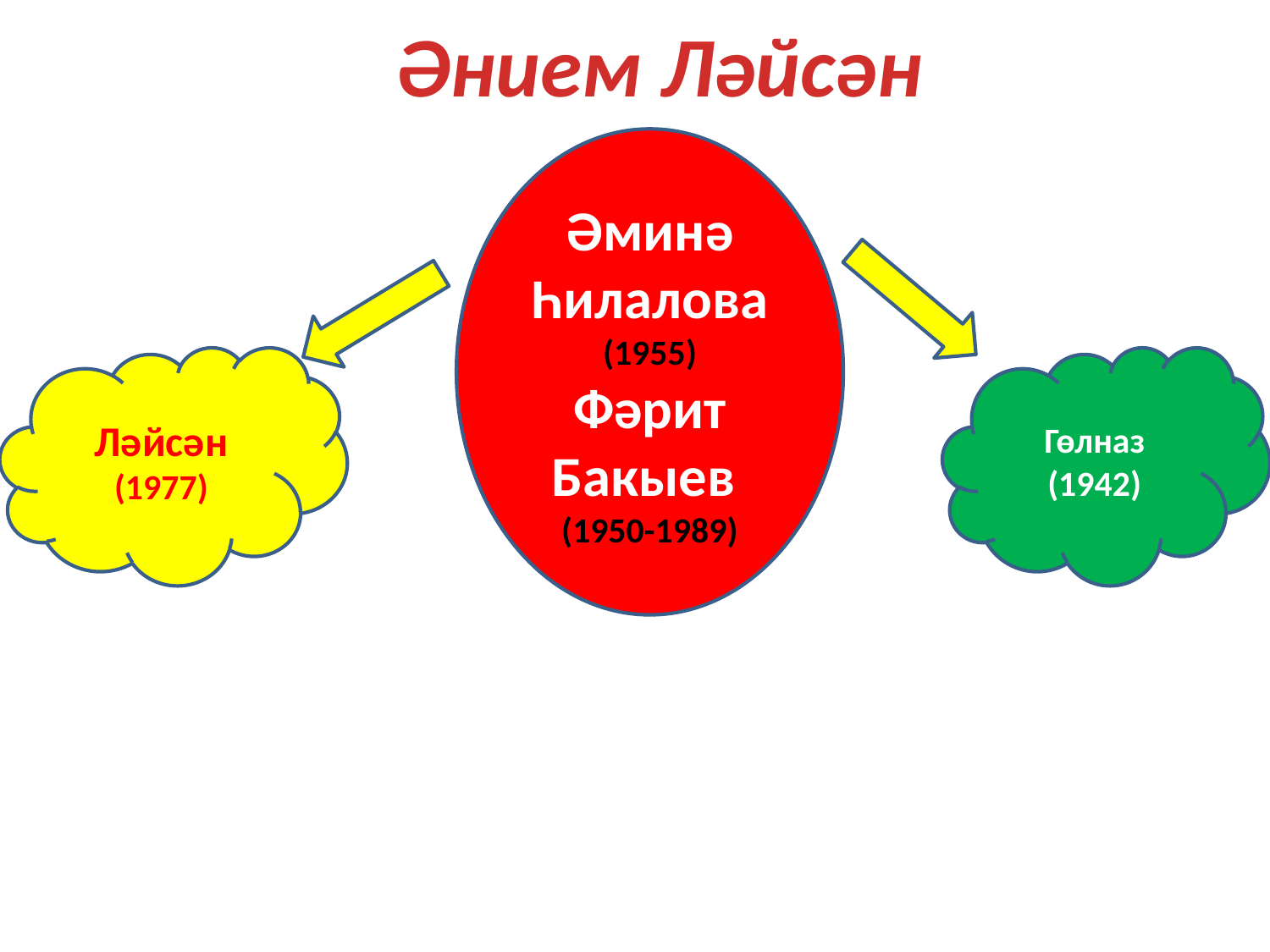

# Әнием Ләйсән
Әминә Һилалова
(1955)
Фәрит Бакыев
(1950-1989)

Ләйсән (1977)
Гөлназ
(1942)